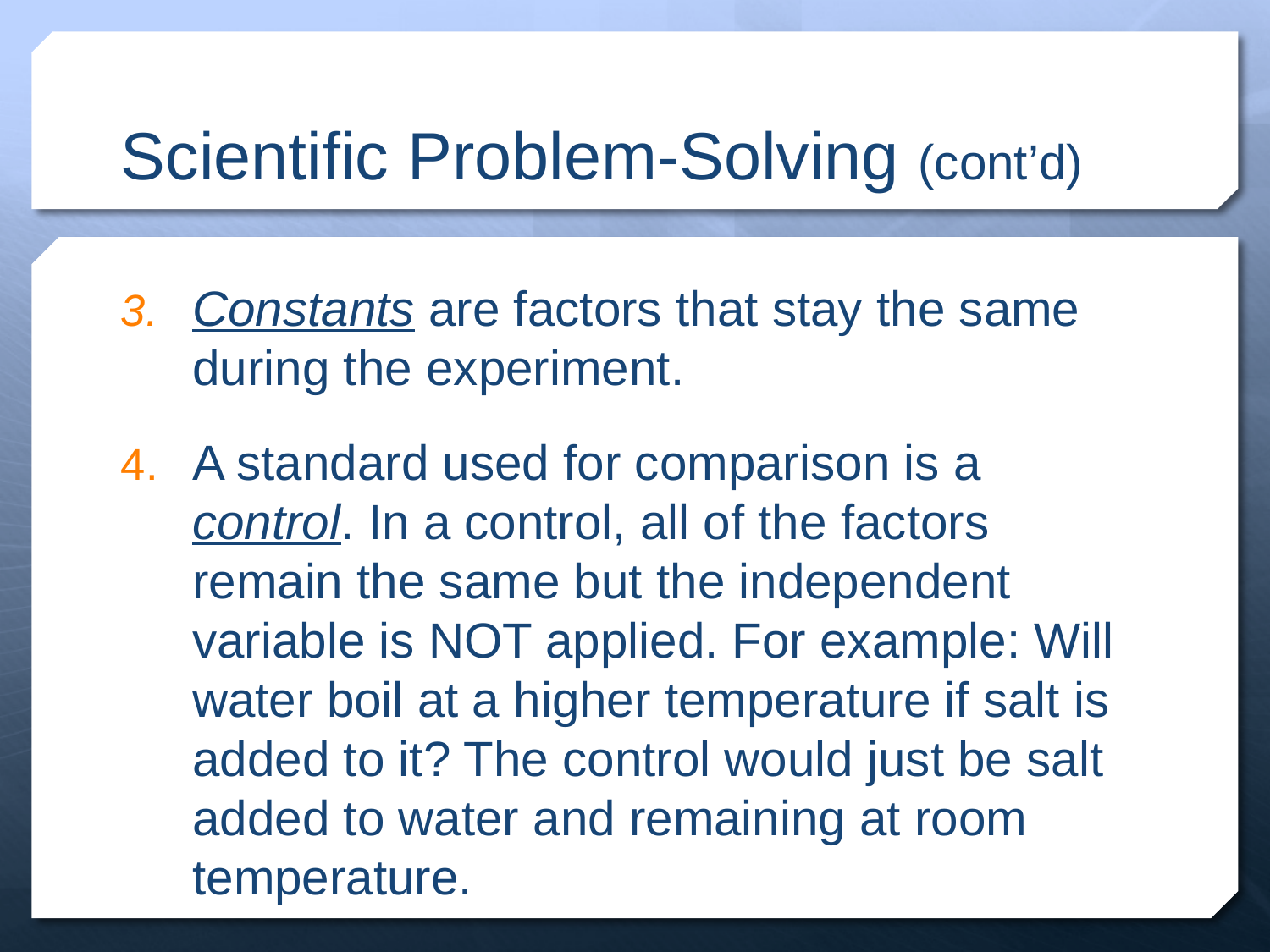

# Scientific Problem-Solving (cont’d)
Constants are factors that stay the same during the experiment.
A standard used for comparison is a control. In a control, all of the factors remain the same but the independent variable is NOT applied. For example: Will water boil at a higher temperature if salt is added to it? The control would just be salt added to water and remaining at room temperature.